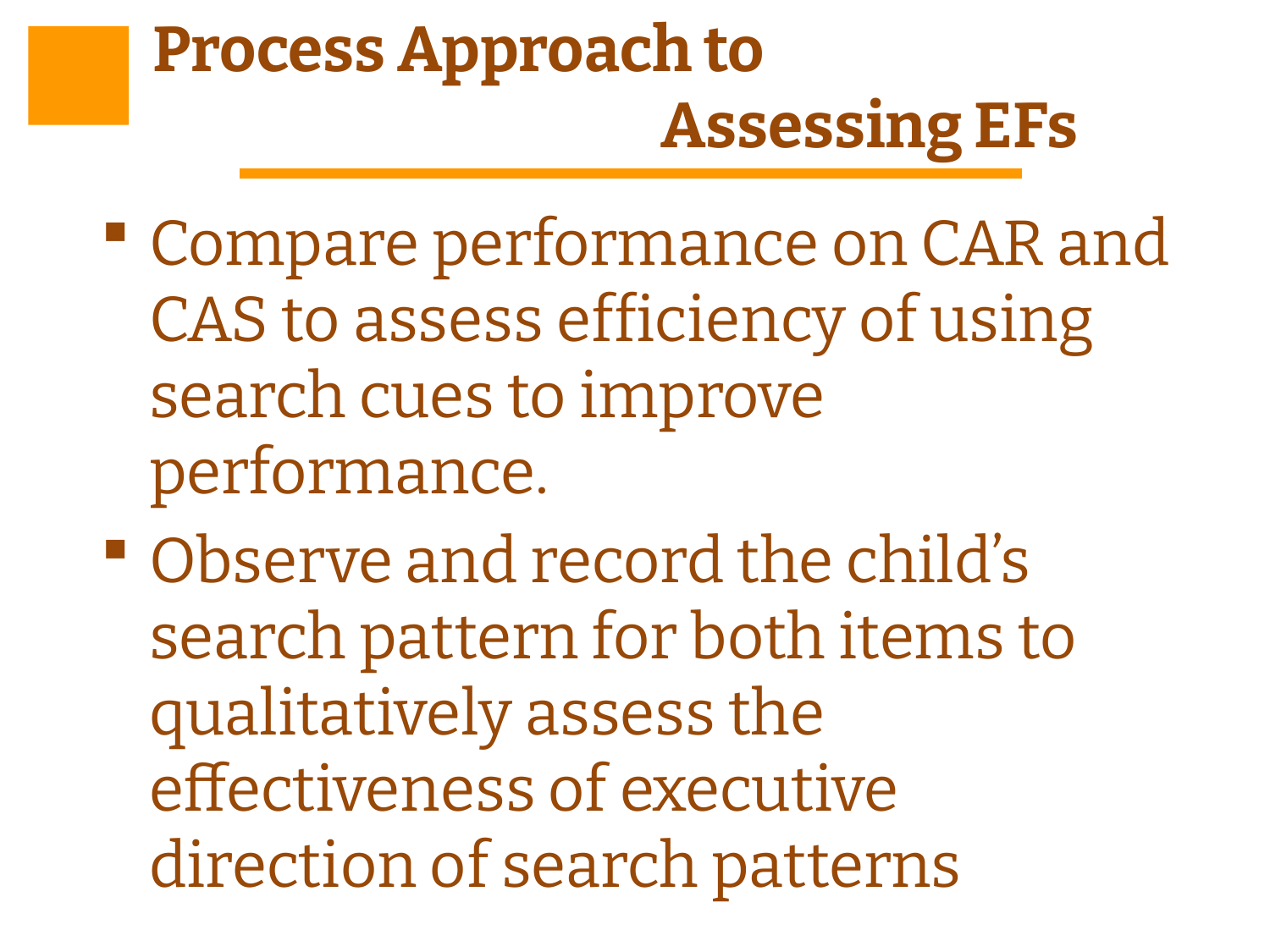

# Process Approach to Assessing EFs
Compare performance on CAR and CAS to assess efficiency of using search cues to improve performance.
Observe and record the child’s search pattern for both items to qualitatively assess the effectiveness of executive direction of search patterns